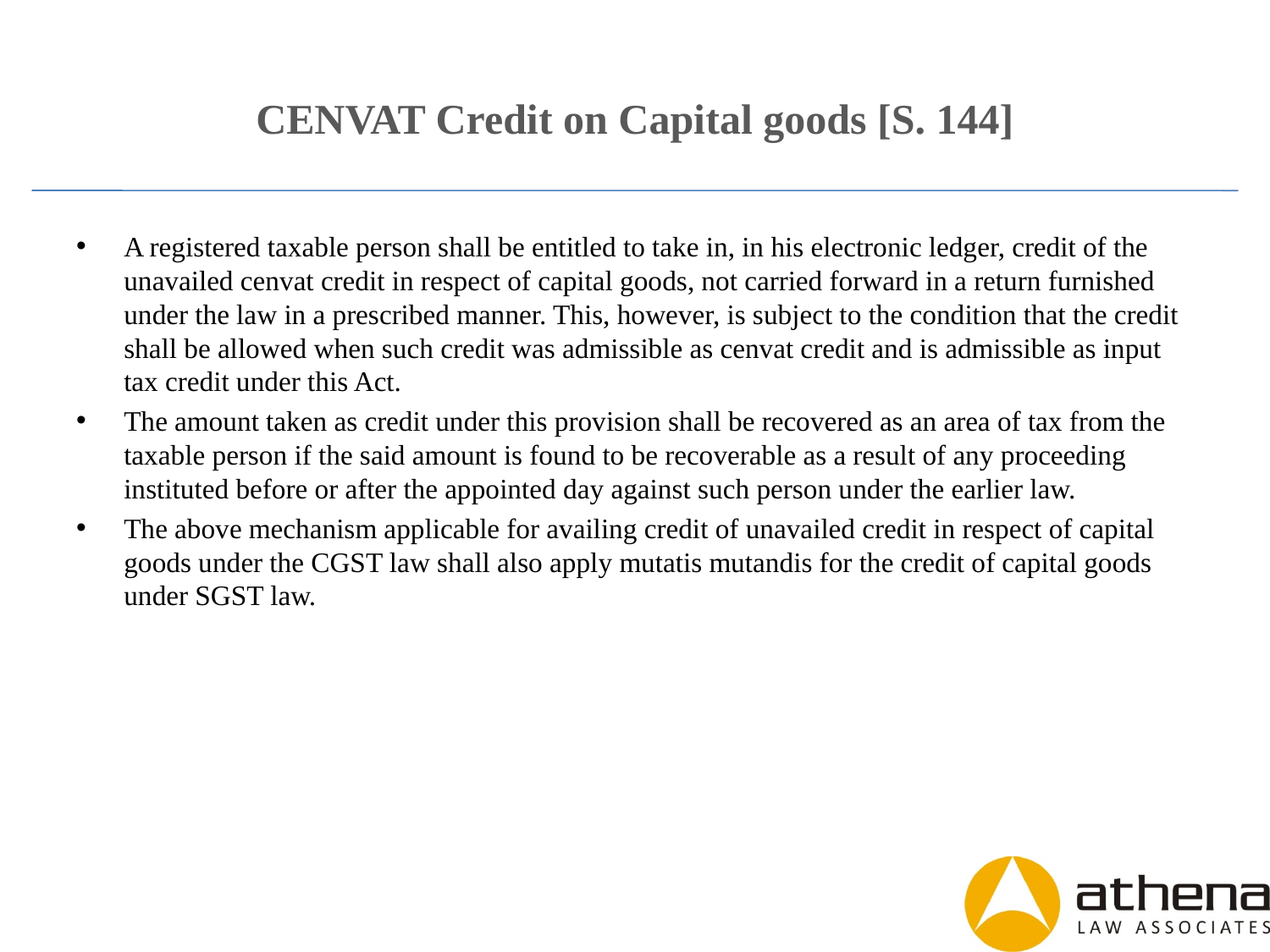

# CENVAT Credit on Capital goods [S. 144]
A registered taxable person shall be entitled to take in, in his electronic ledger, credit of the unavailed cenvat credit in respect of capital goods, not carried forward in a return furnished under the law in a prescribed manner. This, however, is subject to the condition that the credit shall be allowed when such credit was admissible as cenvat credit and is admissible as input tax credit under this Act.
The amount taken as credit under this provision shall be recovered as an area of tax from the taxable person if the said amount is found to be recoverable as a result of any proceeding instituted before or after the appointed day against such person under the earlier law.
The above mechanism applicable for availing credit of unavailed credit in respect of capital goods under the CGST law shall also apply mutatis mutandis for the credit of capital goods under SGST law.